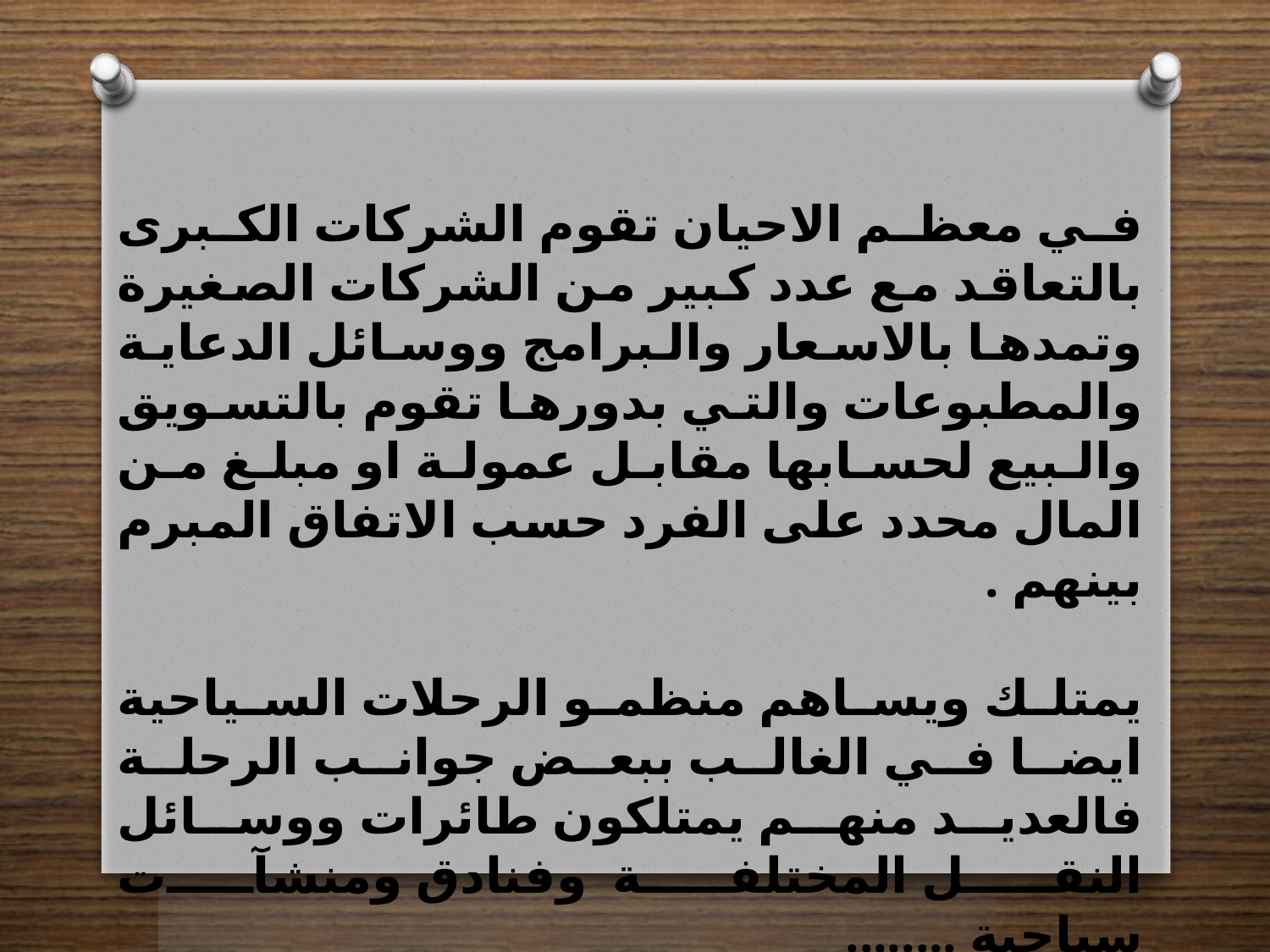

في معظم الاحيان تقوم الشركات الكبرى بالتعاقد مع عدد كبير من الشركات الصغيرة وتمدها بالاسعار والبرامج ووسائل الدعاية والمطبوعات والتي بدورها تقوم بالتسويق والبيع لحسابها مقابل عمولة او مبلغ من المال محدد على الفرد حسب الاتفاق المبرم بينهم .

يمتلك ويساهم منظمو الرحلات السياحية ايضا في الغالب ببعض جوانب الرحلة فالعديد منهم يمتلكون طائرات ووسائل النقل المختلفة  وفنادق ومنشآت سياحية ........